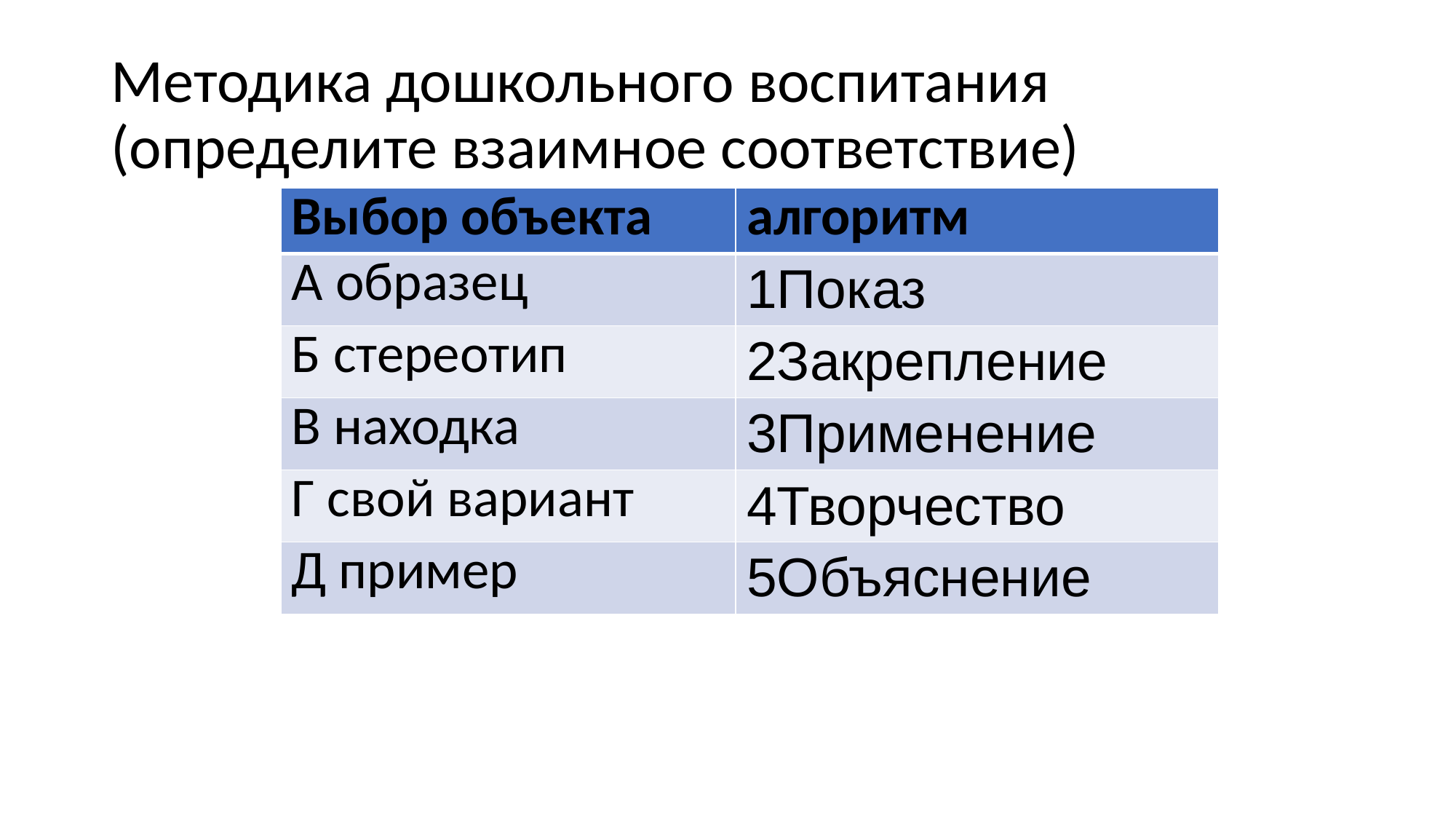

# Методика дошкольного воспитания (определите взаимное соответствие)
| Выбор объекта | алгоритм |
| --- | --- |
| А образец | 1Показ |
| Б стереотип | 2Закрепление |
| В находка | 3Применение |
| Г свой вариант | 4Творчество |
| Д пример | 5Объяснение |